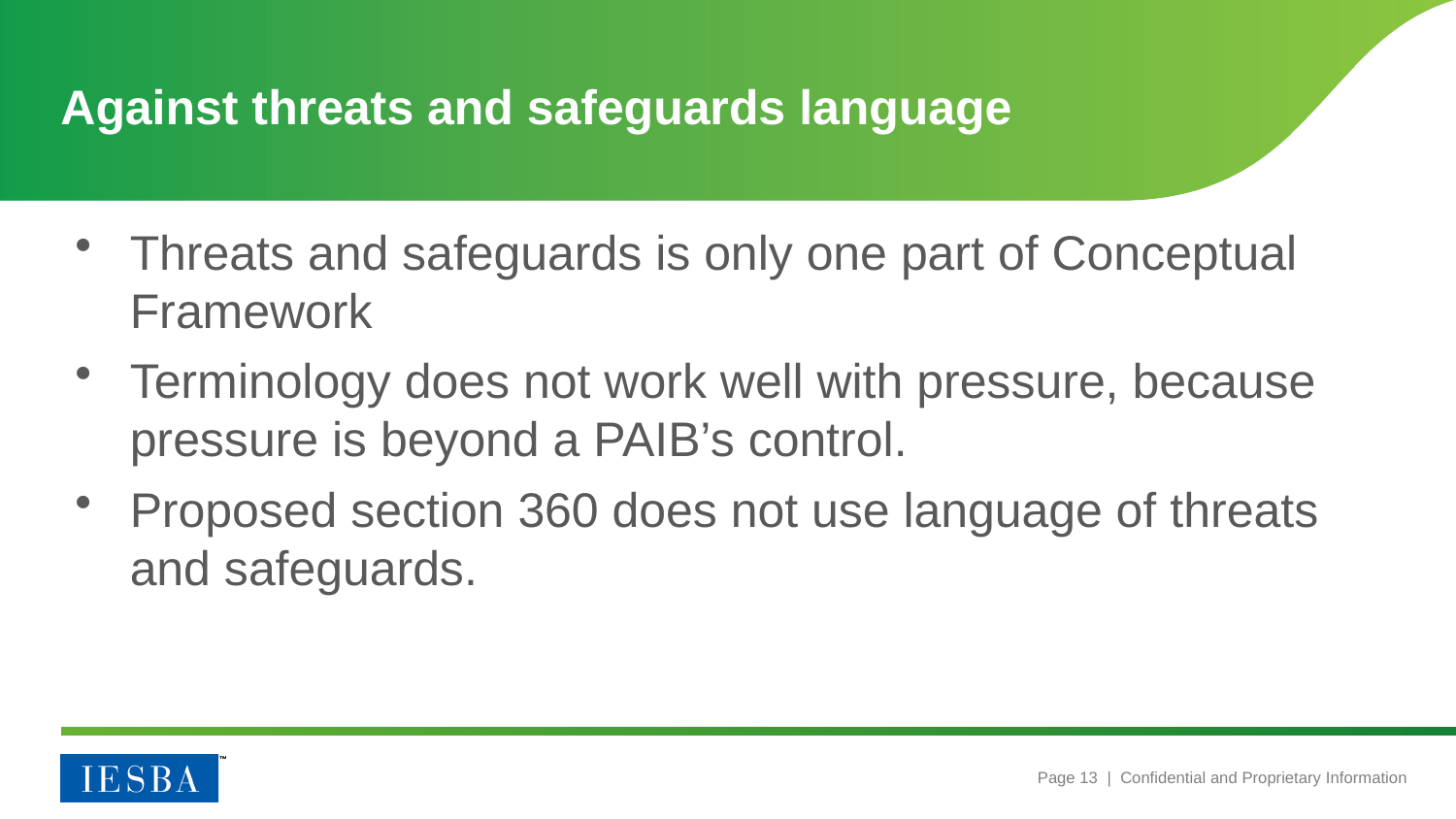

# Against threats and safeguards language
Threats and safeguards is only one part of Conceptual Framework
Terminology does not work well with pressure, because pressure is beyond a PAIB’s control.
Proposed section 360 does not use language of threats and safeguards.